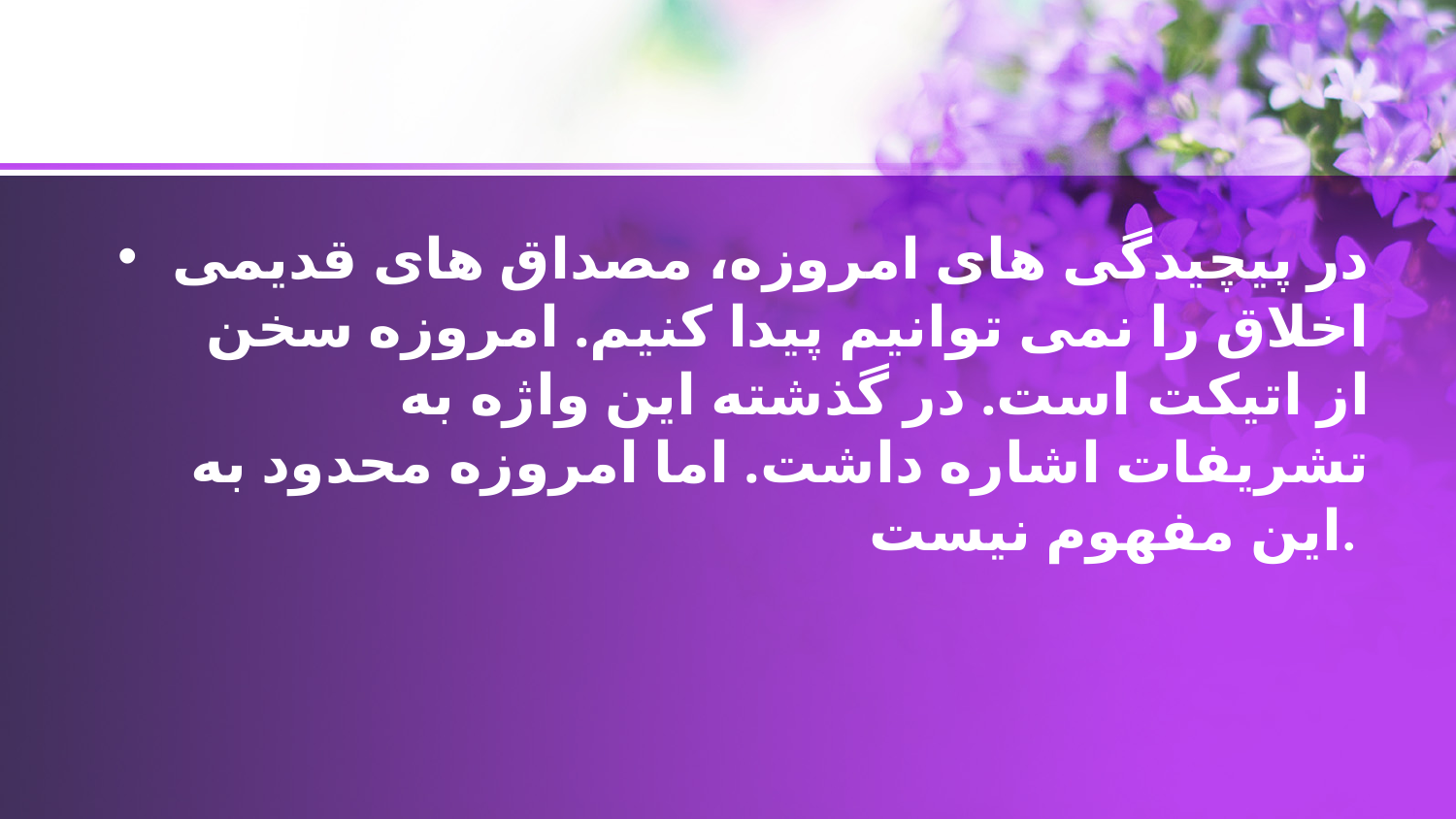

در پیچیدگی های امروزه، مصداق های قديمی اخلاق را نمی توانیم پیدا کنیم. امروزه سخن از اتیکت است. در گذشته اين واژه به تشريفات اشاره داشت. اما امروزه محدود به اين مفهوم نیست.